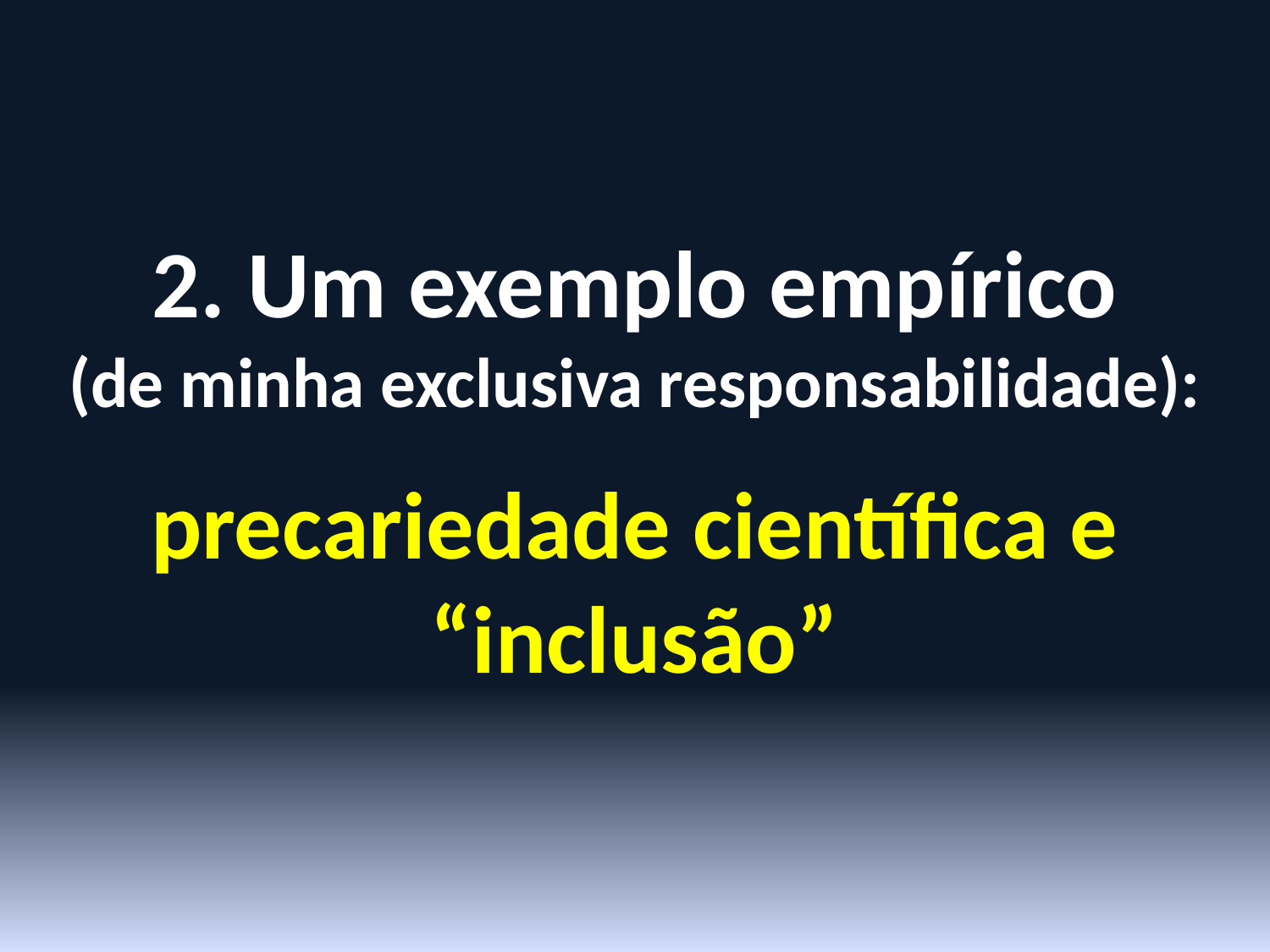

2. Um exemplo empírico
(de minha exclusiva responsabilidade):
precariedade científica e “inclusão”